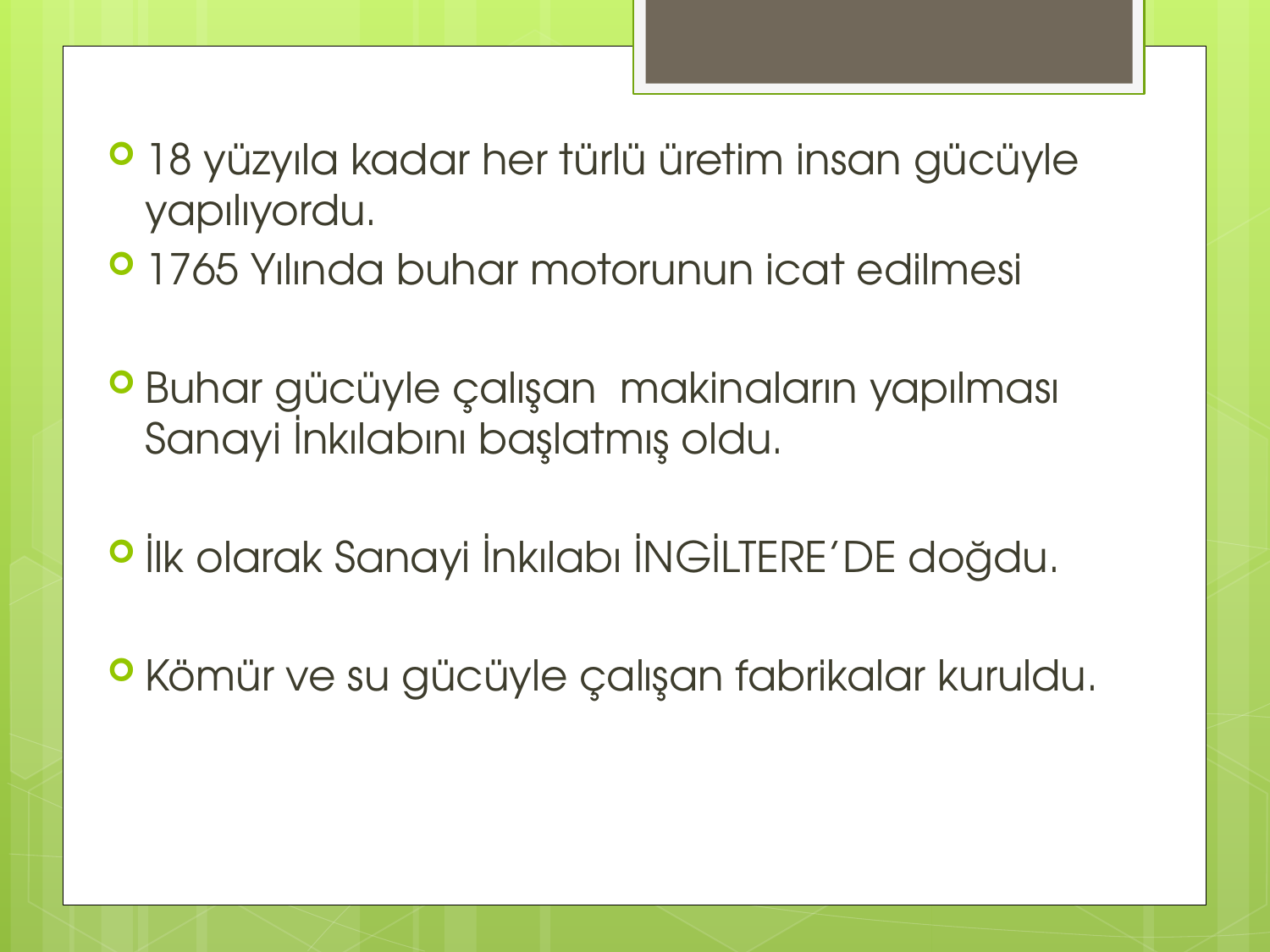

18 yüzyıla kadar her türlü üretim insan gücüyle yapılıyordu.
1765 Yılında buhar motorunun icat edilmesi

Buhar gücüyle çalışan  makinaların yapılması Sanayi İnkılabını başlatmış oldu.

İlk olarak Sanayi İnkılabı İNGİLTERE’DE doğdu.

Kömür ve su gücüyle çalışan fabrikalar kuruldu.